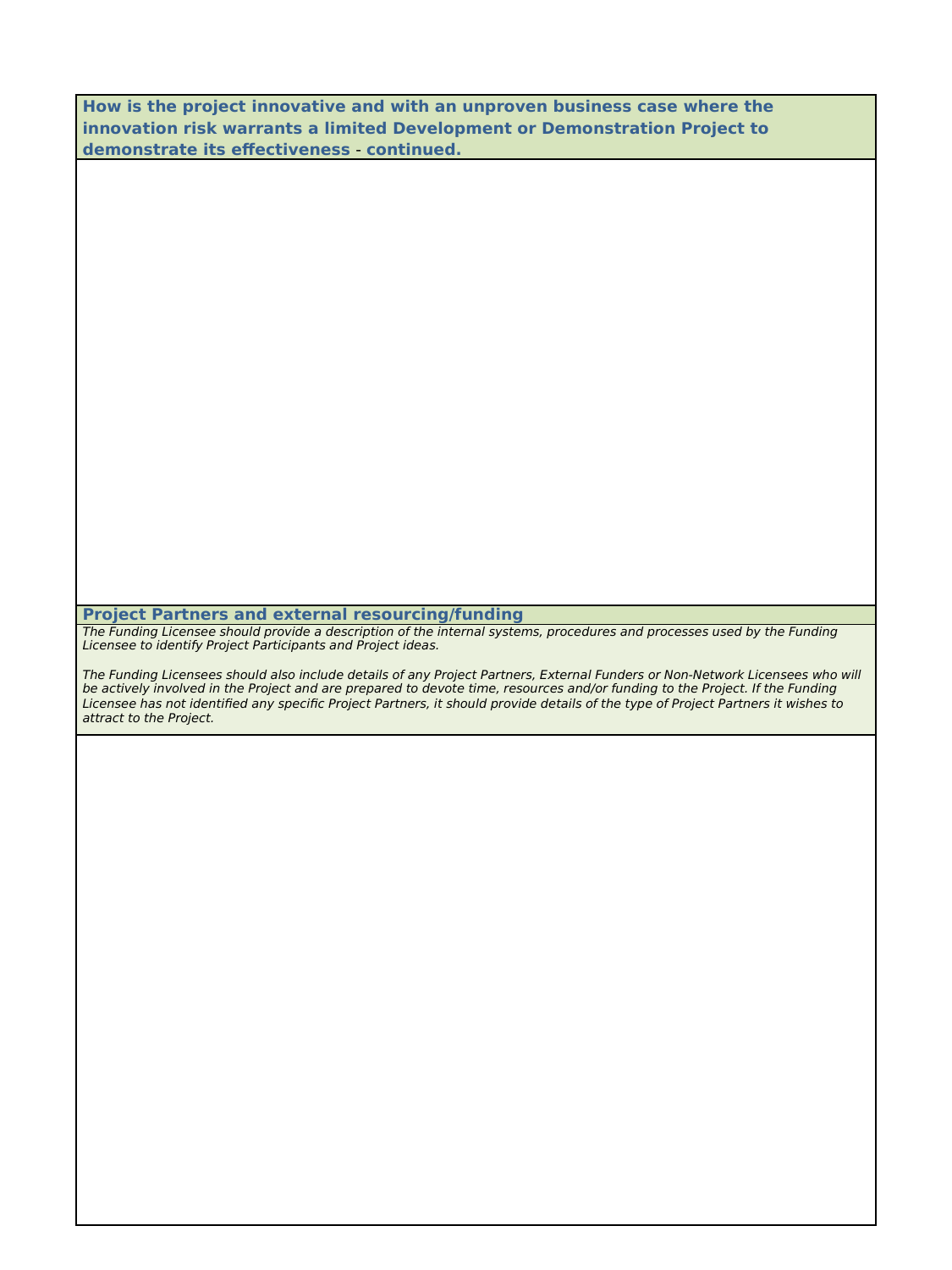

| How is the project innovative and with an unproven business case where the innovation risk warrants a limited Development or Demonstration Project to demonstrate its effectiveness - continued. |
| --- |
|  |
| Project Partners and external resourcing/funding |
| --- |
| The Funding Licensee should provide a description of the internal systems, procedures and processes used by the Funding Licensee to identify Project Participants and Project ideas. The Funding Licensees should also include details of any Project Partners, External Funders or Non-Network Licensees who will be actively involved in the Project and are prepared to devote time, resources and/or funding to the Project. If the Funding Licensee has not identified any specific Project Partners, it should provide details of the type of Project Partners it wishes to attract to the Project. |
|  |
8